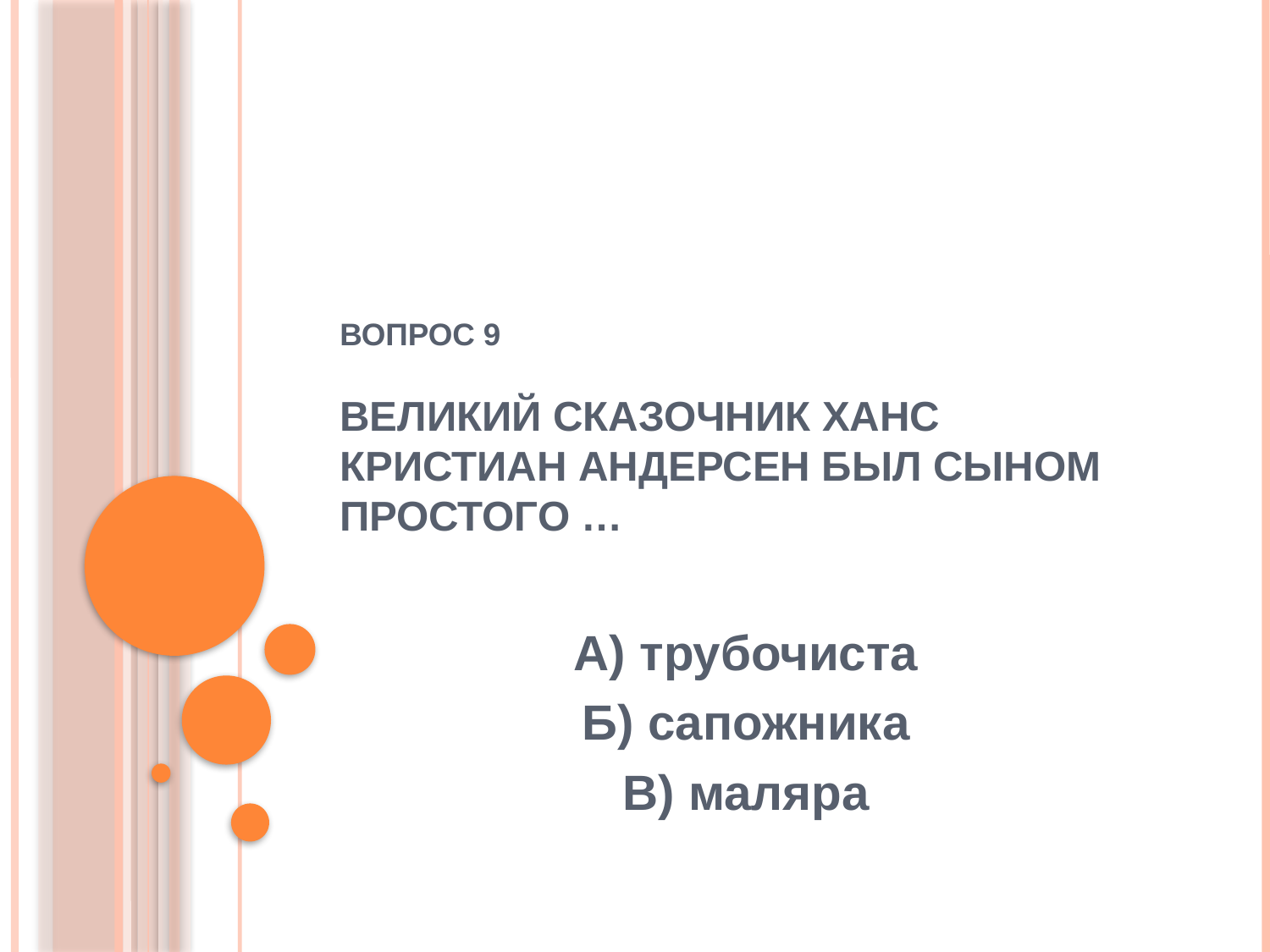

# Вопрос 9 Великий сказочник Ханс Кристиан Андерсен был сыном простого …
А) трубочиста
Б) сапожника
В) маляра